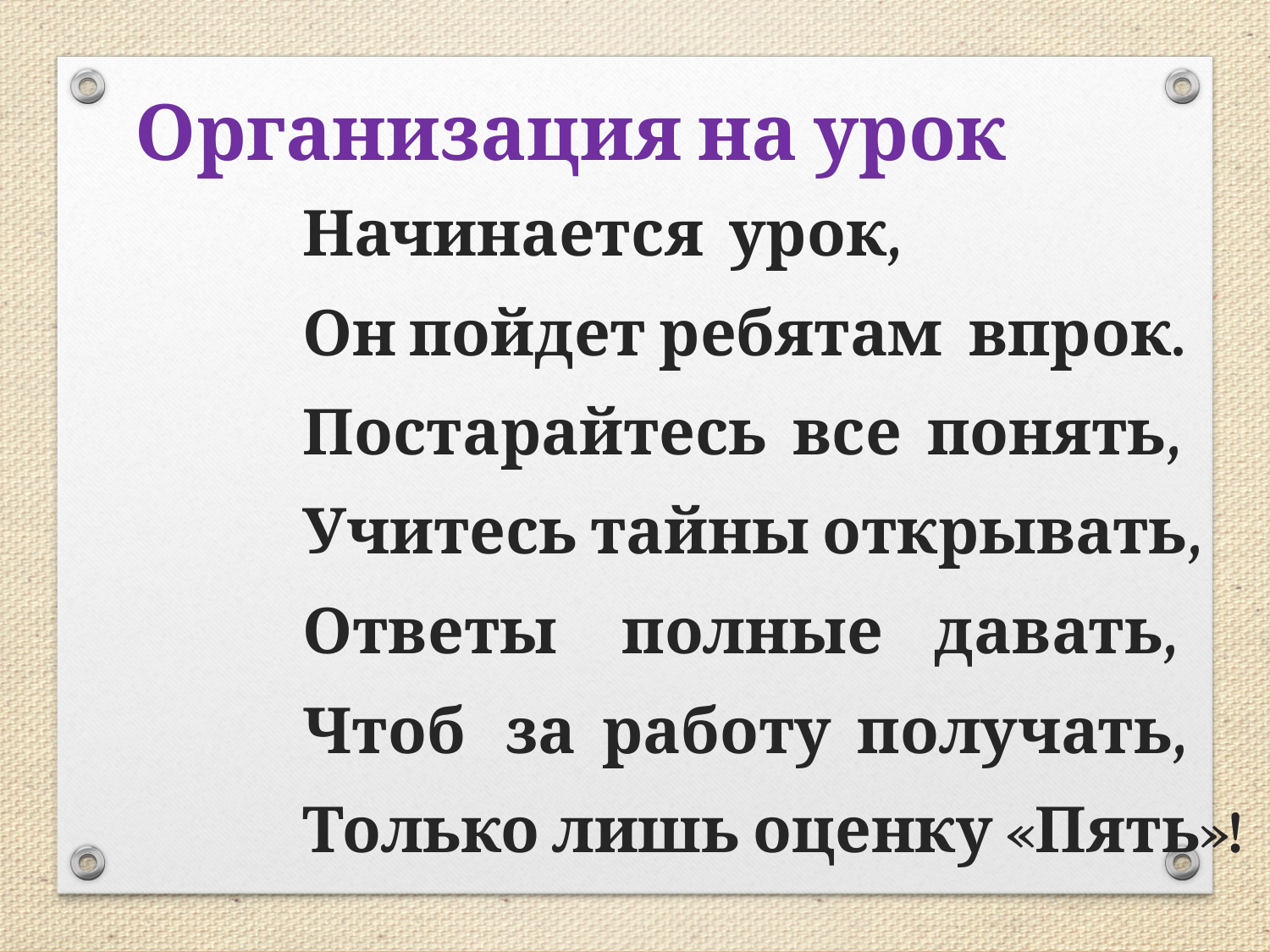

Организация на урок
Начинается  урок,
Он пойдет ребятам  впрок.
Постарайтесь  все  понять,
Учитесь тайны открывать,
Ответы     полные    давать,
Чтоб   за  работу  получать,
Только лишь оценку «Пять»!